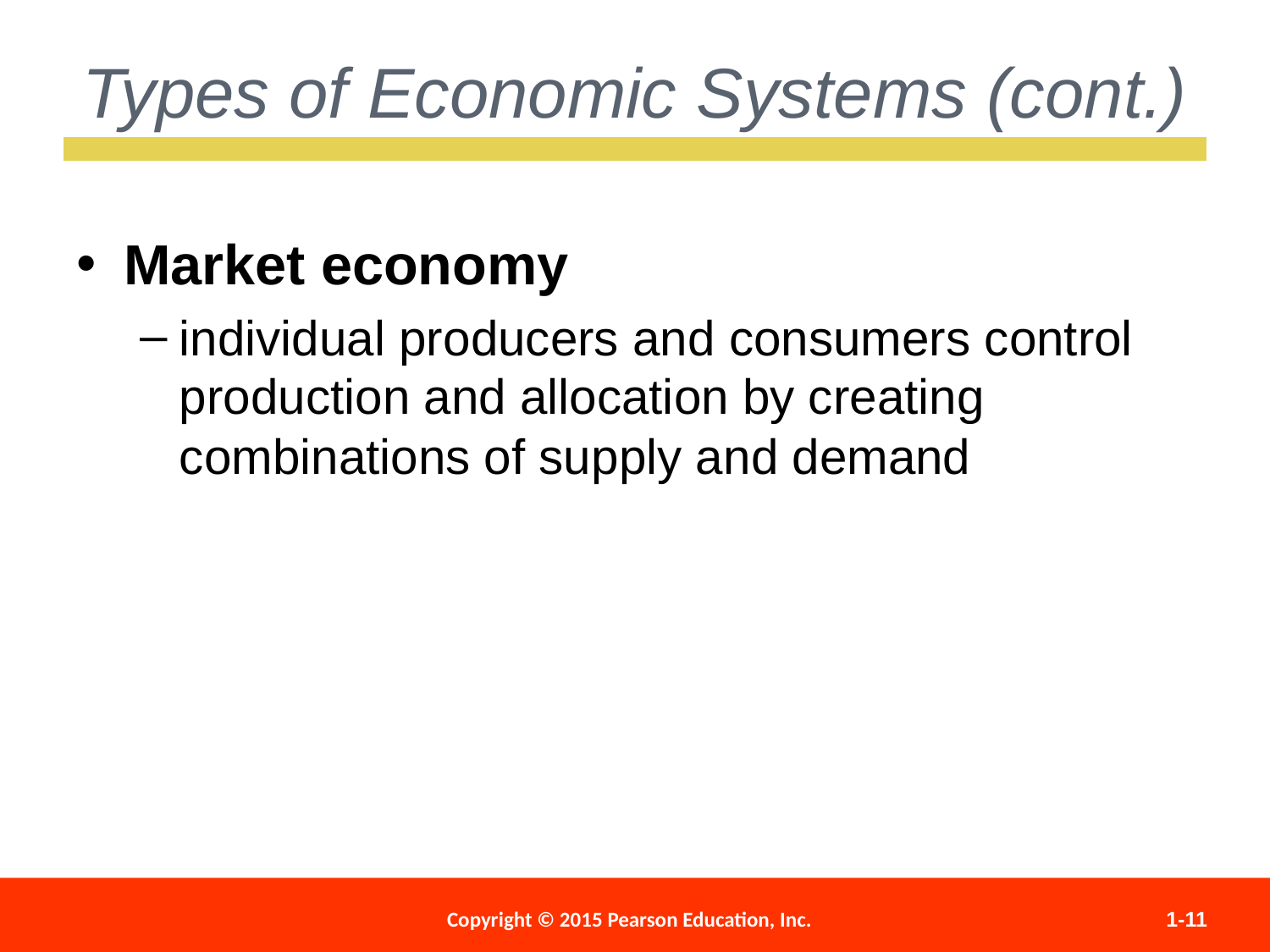

Types of Economic Systems (cont.)
Market economy
individual producers and consumers control production and allocation by creating combinations of supply and demand